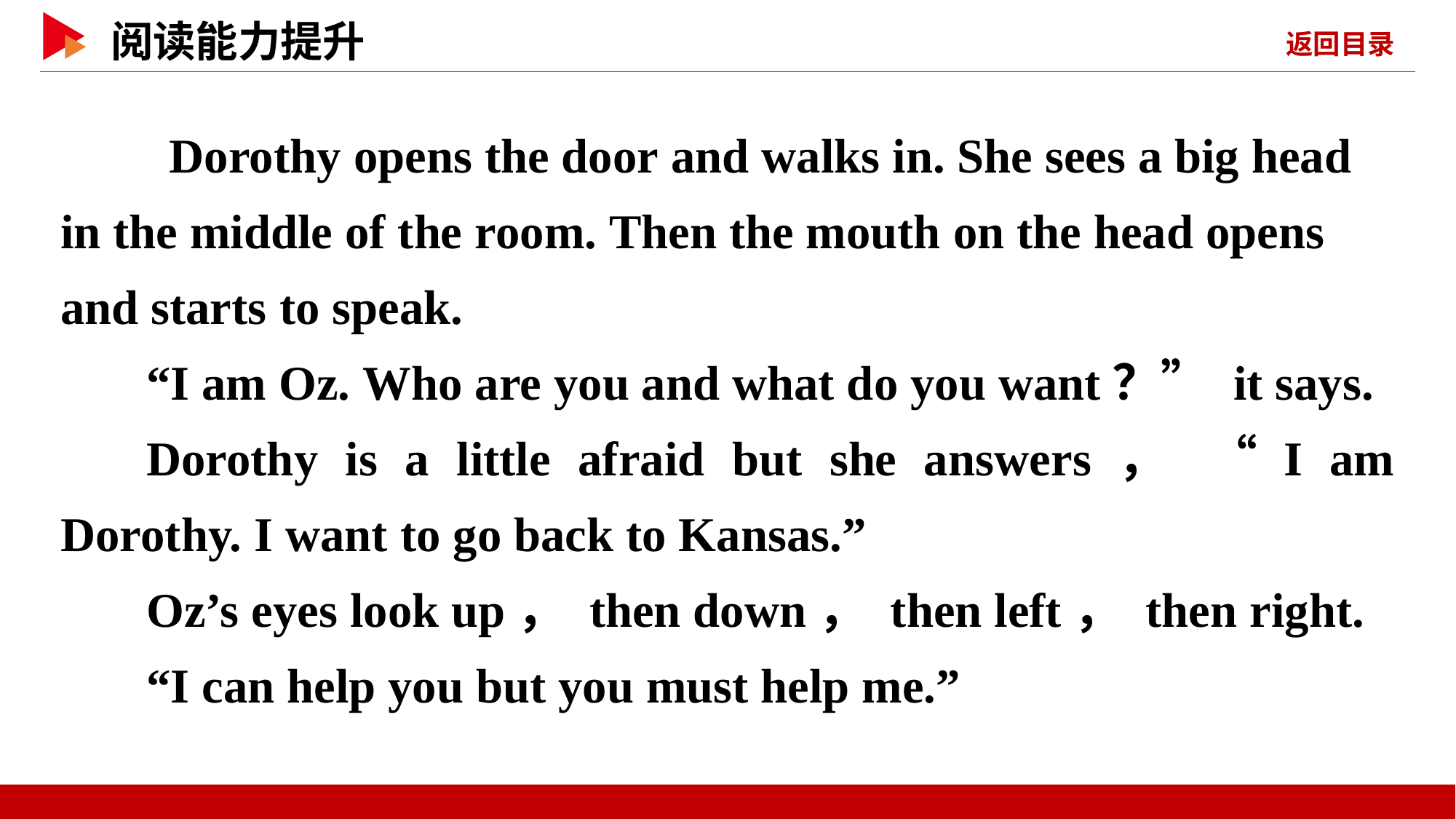

Dorothy opens the door and walks in. She sees a big head in the middle of the room. Then the mouth on the head opens and starts to speak.
“I am Oz. Who are you and what do you want？” it says.
Dorothy is a little afraid but she answers， “I am Dorothy. I want to go back to Kansas.”
Oz’s eyes look up， then down， then left， then right.
“I can help you but you must help me.”